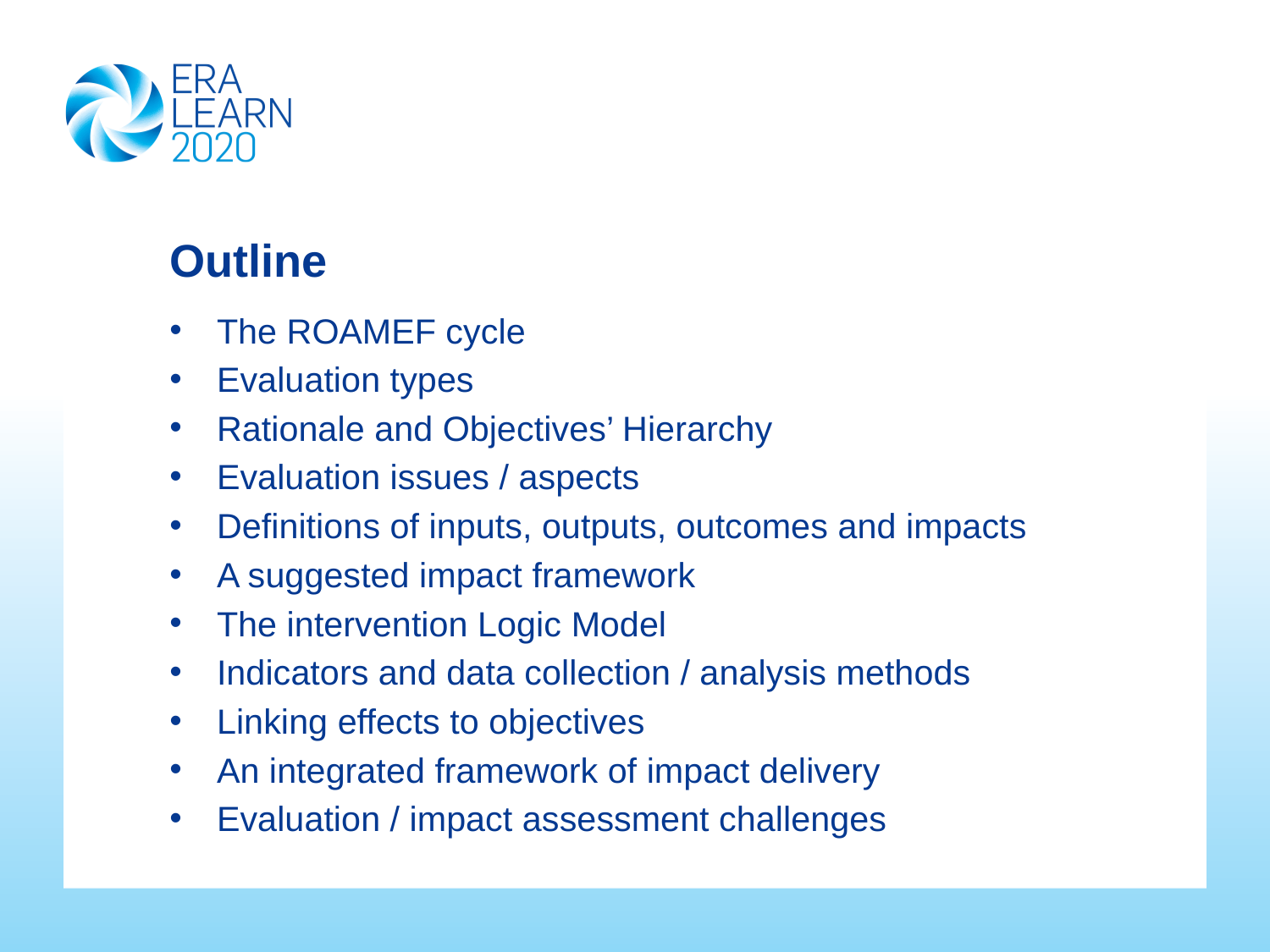

# Outline
The ROAMEF cycle
Evaluation types
Rationale and Objectives’ Hierarchy
Evaluation issues / aspects
Definitions of inputs, outputs, outcomes and impacts
A suggested impact framework
The intervention Logic Model
Indicators and data collection / analysis methods
Linking effects to objectives
An integrated framework of impact delivery
Evaluation / impact assessment challenges